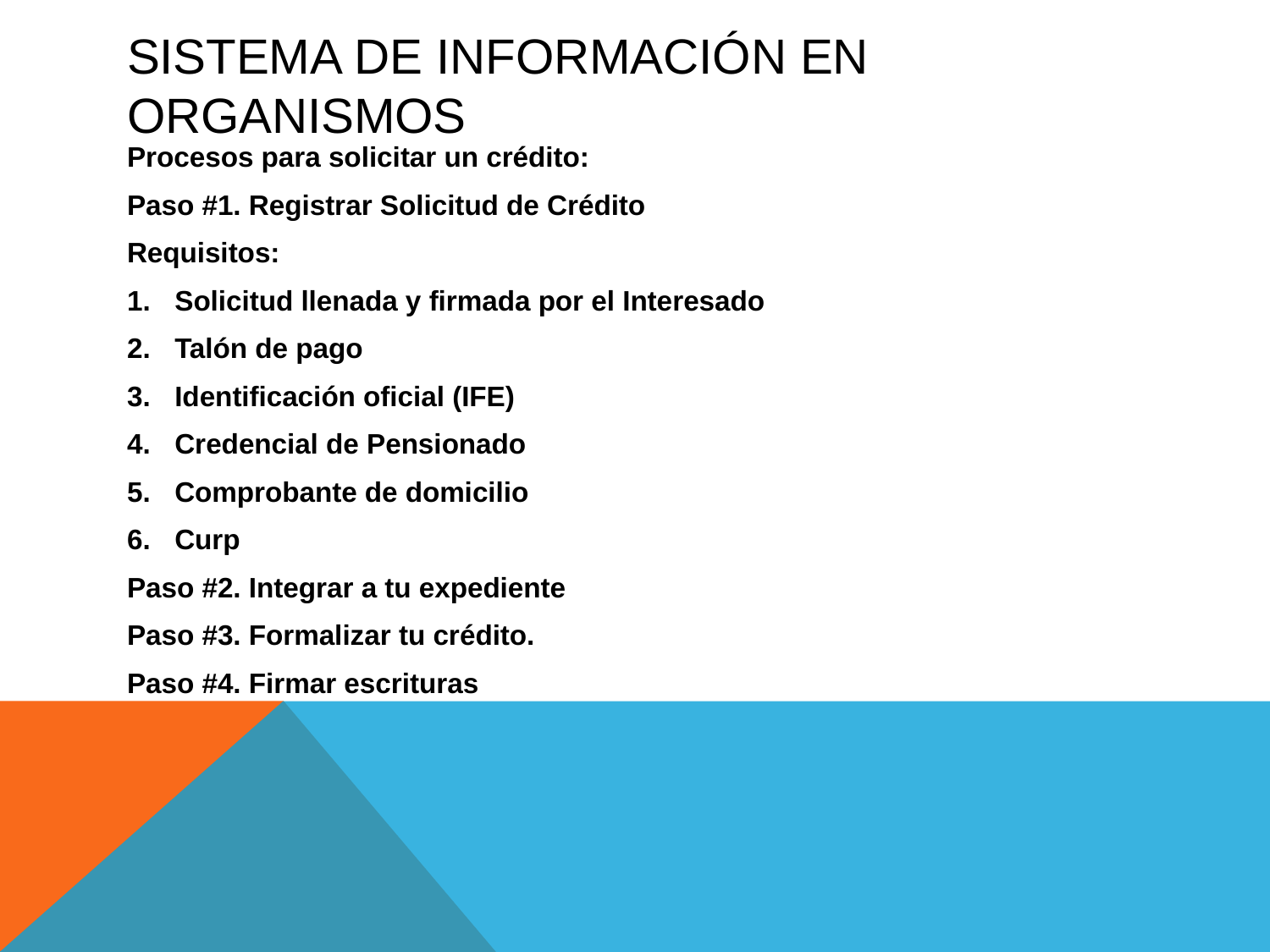

# Sistema de información en organismos
Procesos para solicitar un crédito:
Paso #1. Registrar Solicitud de Crédito
Requisitos:
Solicitud llenada y firmada por el Interesado
Talón de pago
Identificación oficial (IFE)
Credencial de Pensionado
Comprobante de domicilio
Curp
Paso #2. Integrar a tu expediente
Paso #3. Formalizar tu crédito.
Paso #4. Firmar escrituras